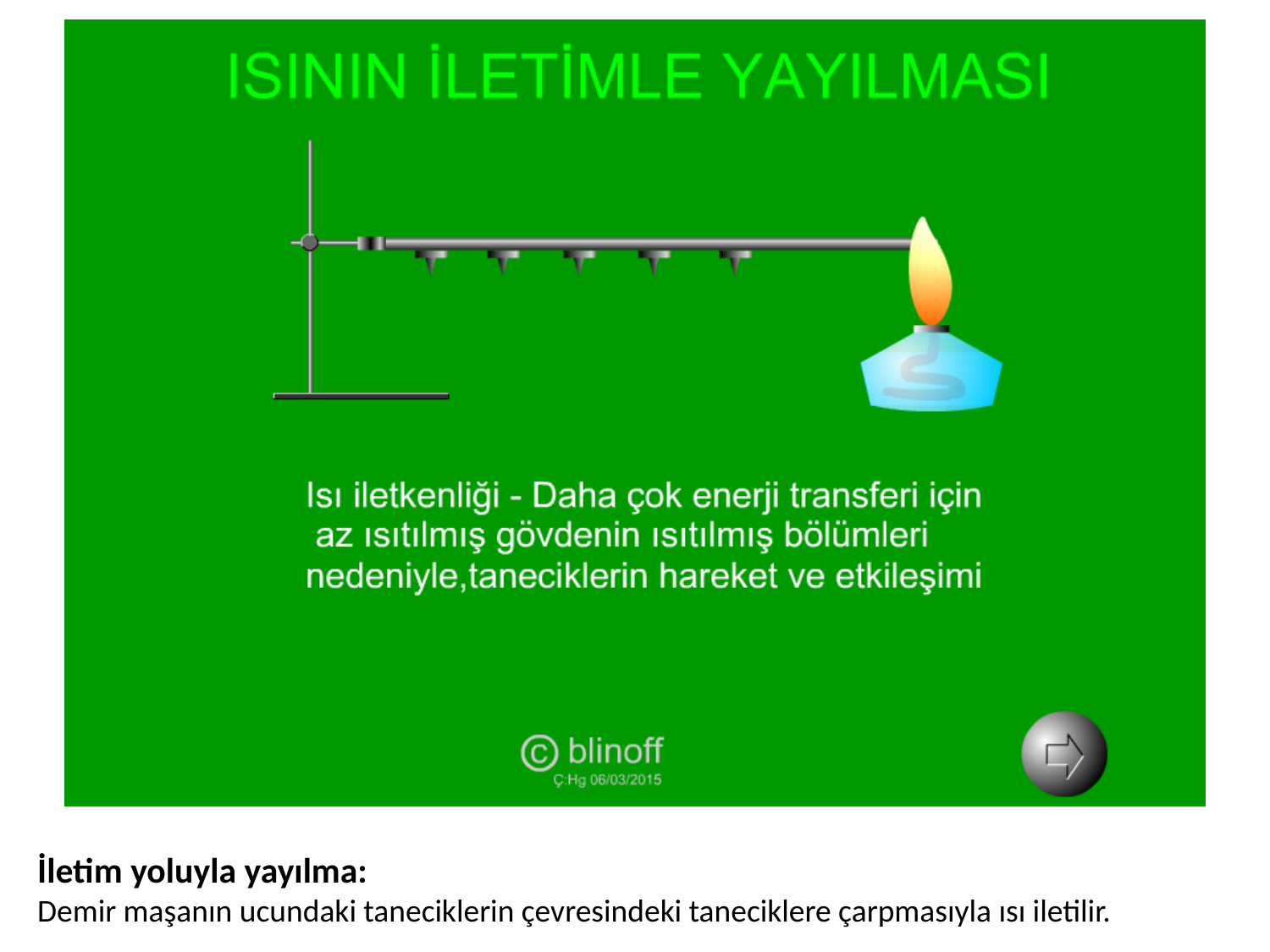

İletim yoluyla yayılma:
Demir maşanın ucundaki taneciklerin çevresindeki taneciklere çarpmasıyla ısı iletilir.